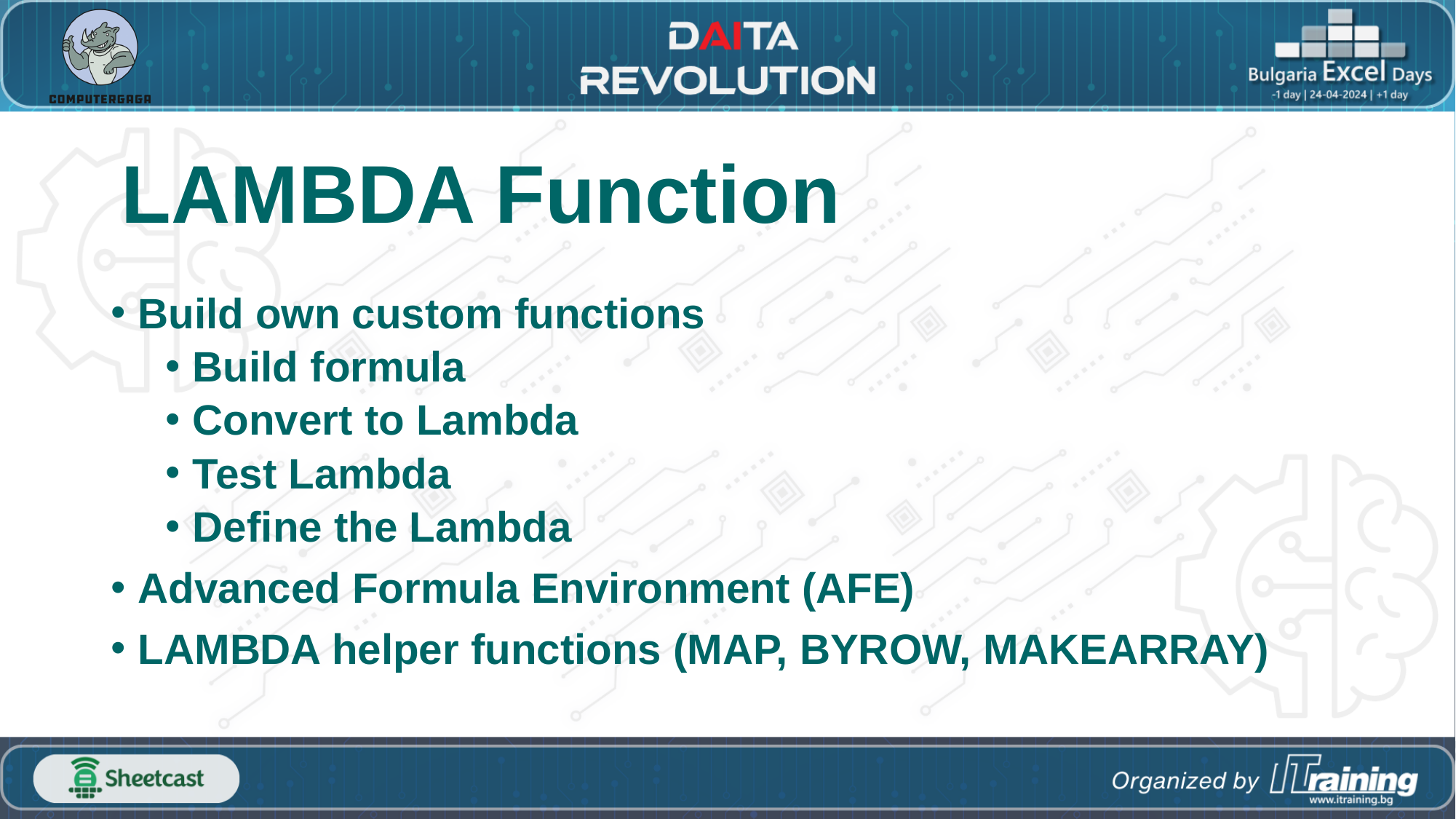

# LAMBDA Function
Build own custom functions
Build formula
Convert to Lambda
Test Lambda
Define the Lambda
Advanced Formula Environment (AFE)
LAMBDA helper functions (MAP, BYROW, MAKEARRAY)